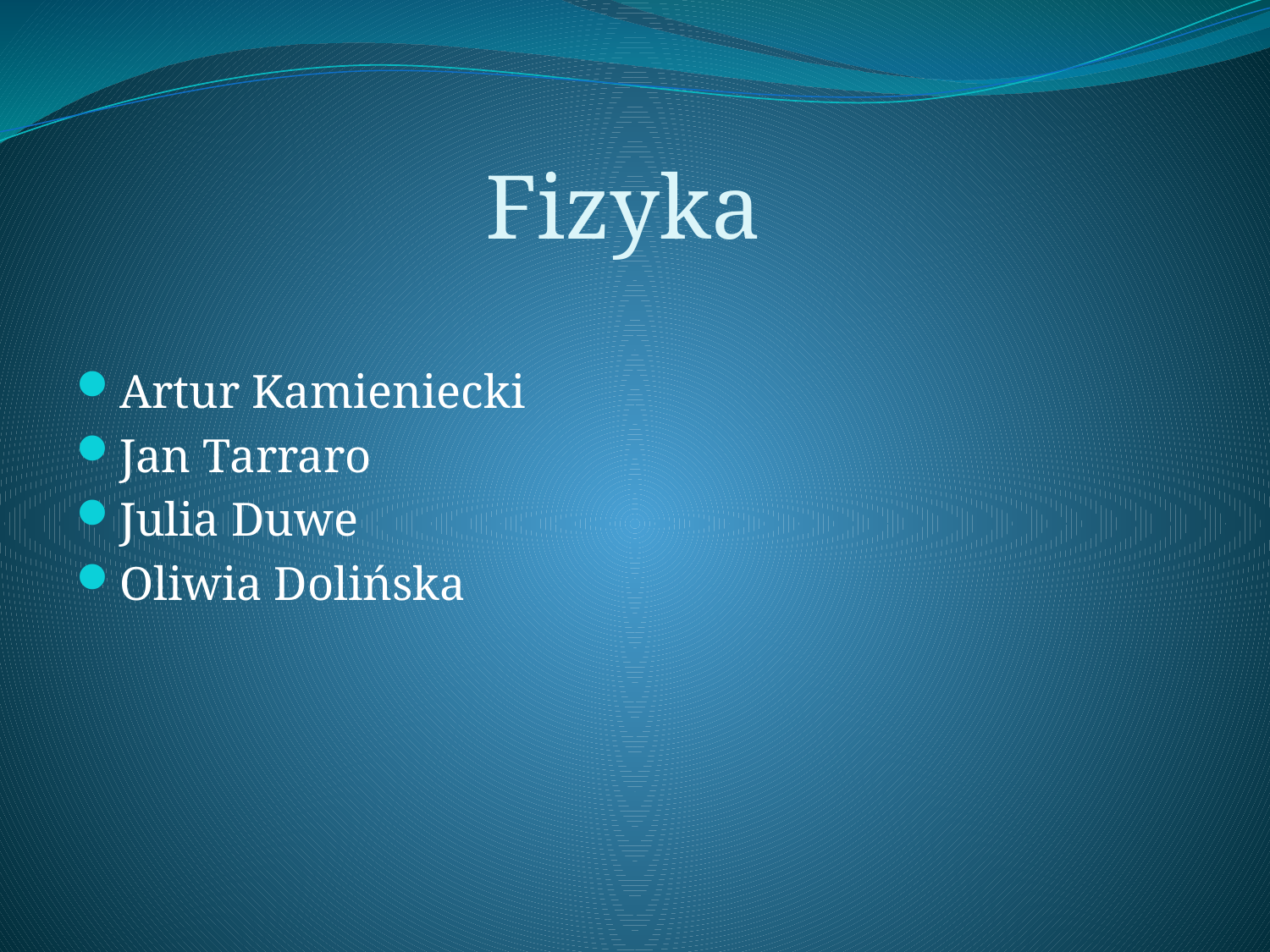

# Fizyka
Artur Kamieniecki
Jan Tarraro
Julia Duwe
Oliwia Dolińska